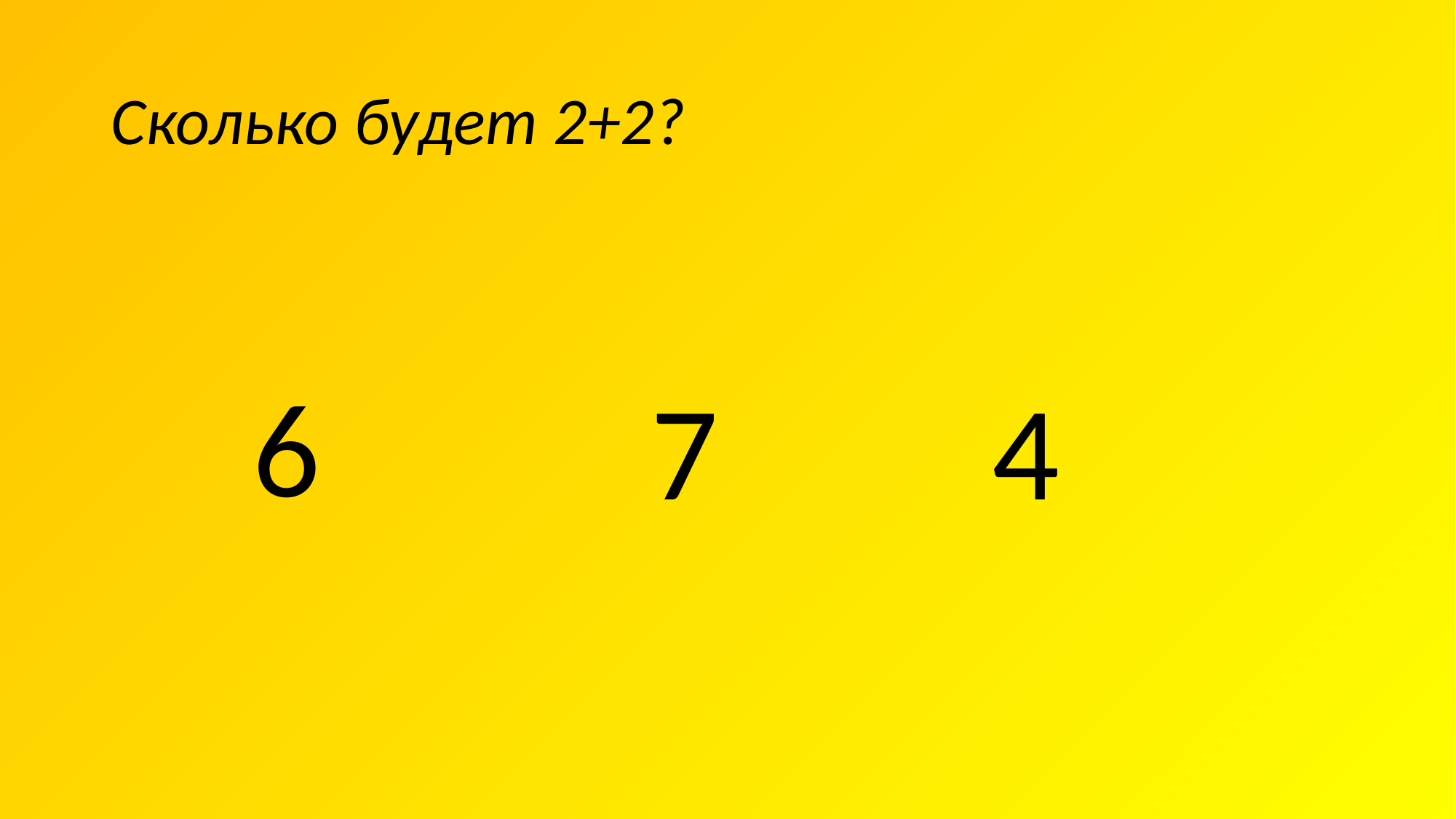

# Сколько будет 2+2?
6
7
4